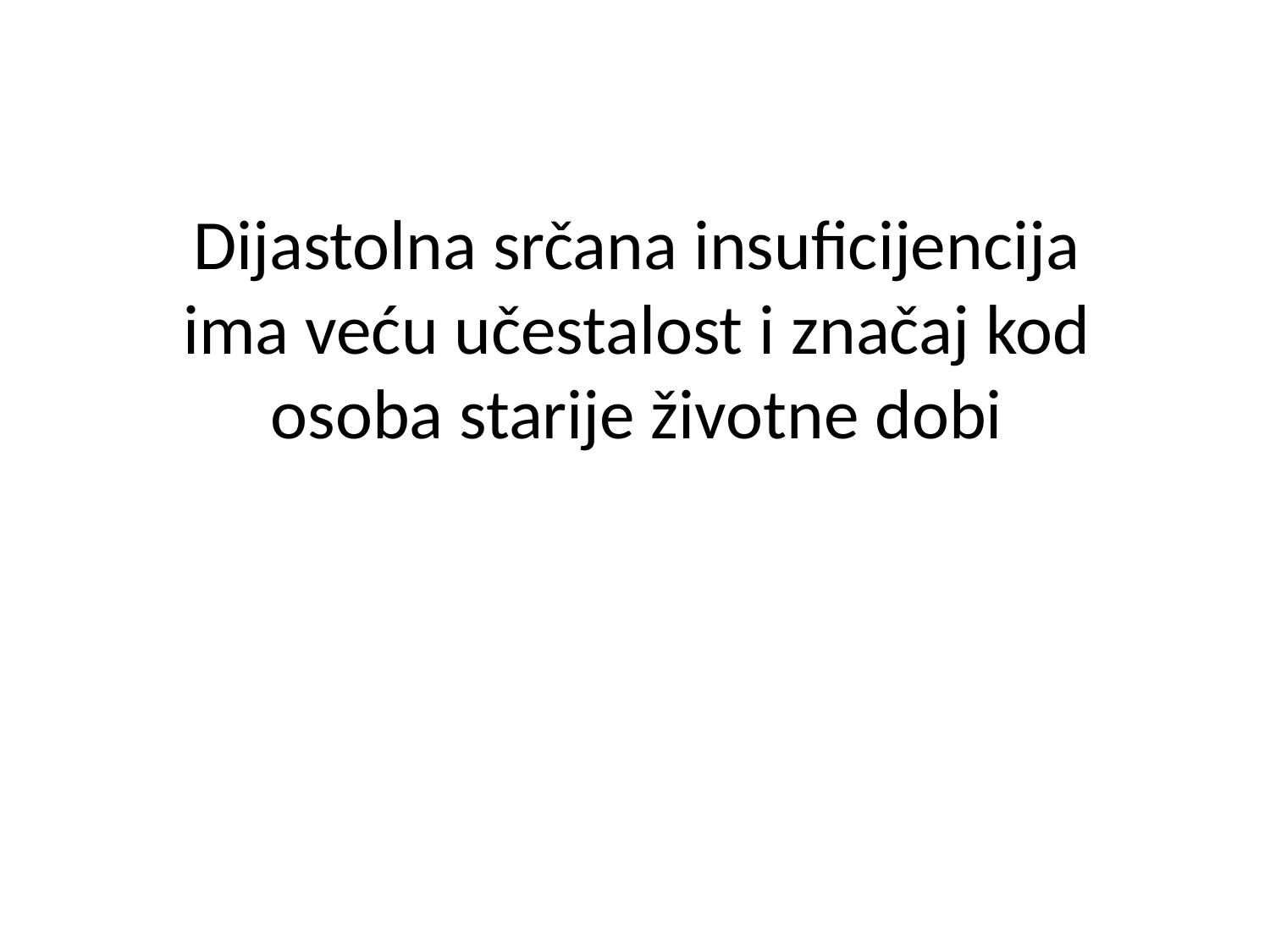

# Dijastolna srčana insuficijencija ima veću učestalost i značaj kod osoba starije životne dobi